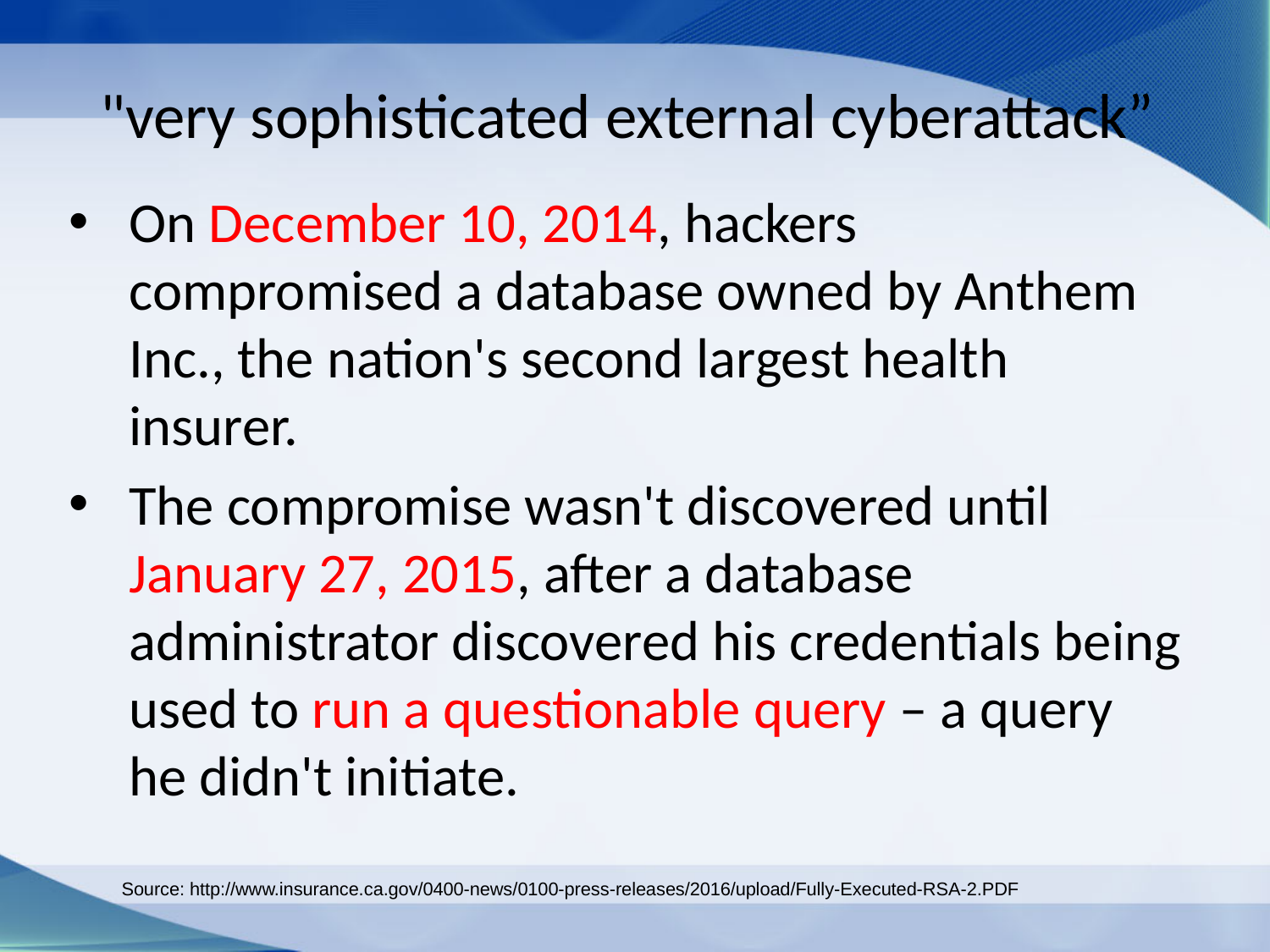

# "very sophisticated external cyberattack”
On December 10, 2014, hackers compromised a database owned by Anthem Inc., the nation's second largest health insurer.
The compromise wasn't discovered until January 27, 2015, after a database administrator discovered his credentials being used to run a questionable query – a query he didn't initiate.
Source: http://www.insurance.ca.gov/0400-news/0100-press-releases/2016/upload/Fully-Executed-RSA-2.PDF